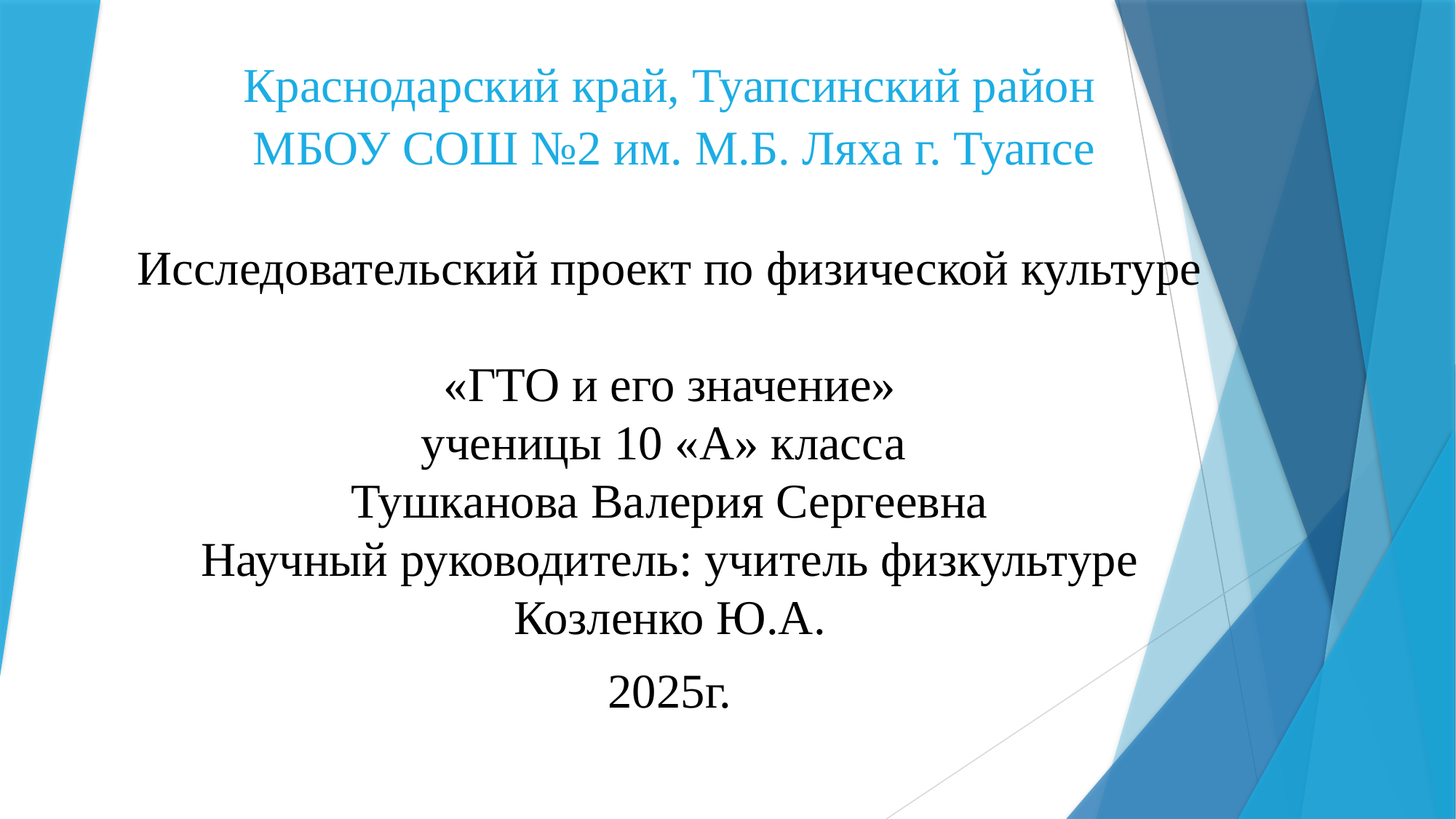

# Краснодарский край, Туапсинский район МБОУ СОШ №2 им. М.Б. Ляха г. Туапсе
Исследовательский проект по физической культуре
«ГТО и его значение»
ученицы 10 «А» класса
Тушканова Валерия Сергеевна
Научный руководитель: учитель физкультуре Козленко Ю.А.
2025г.